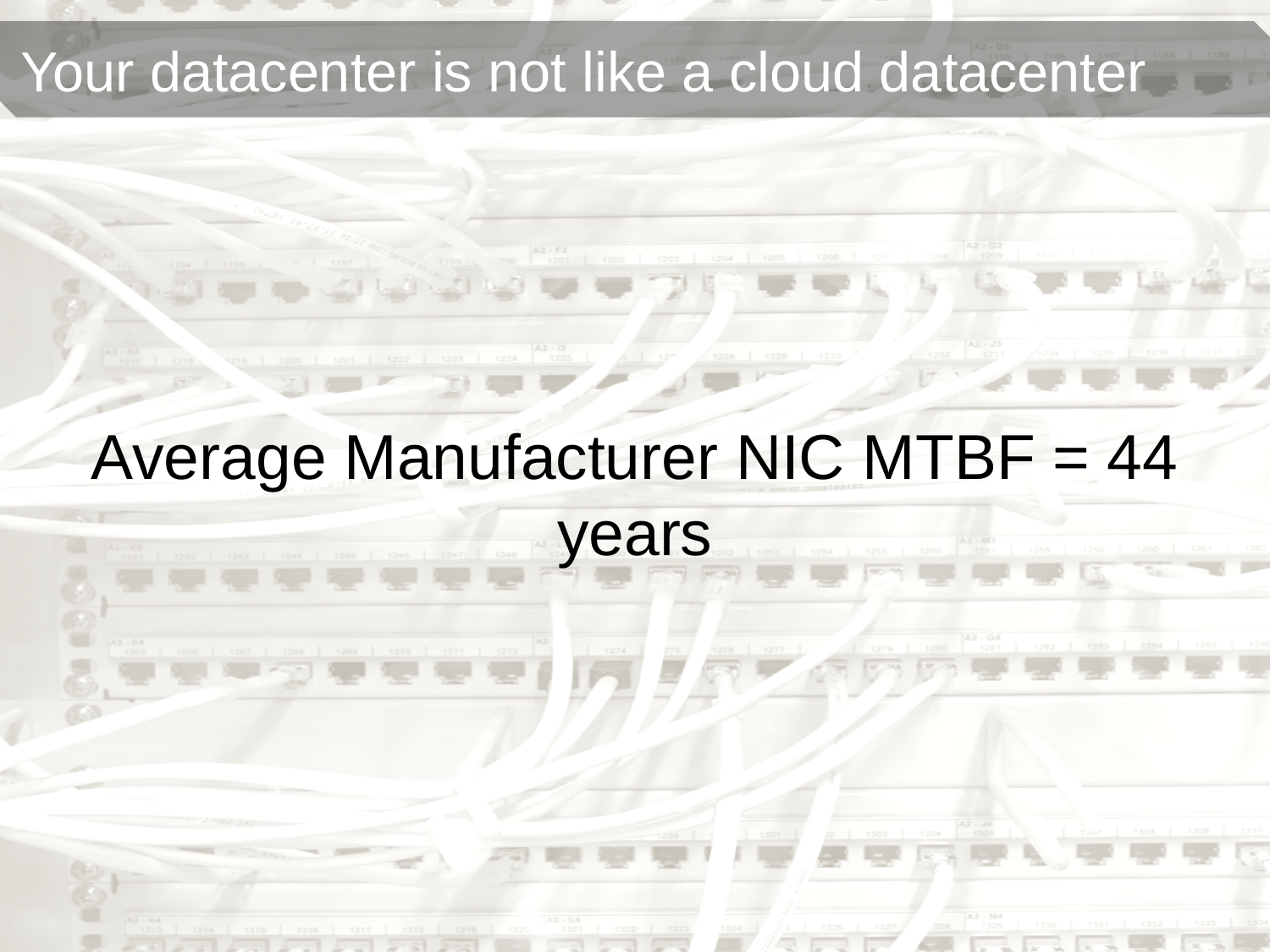

Average Manufacturer NIC MTBF = 44 years